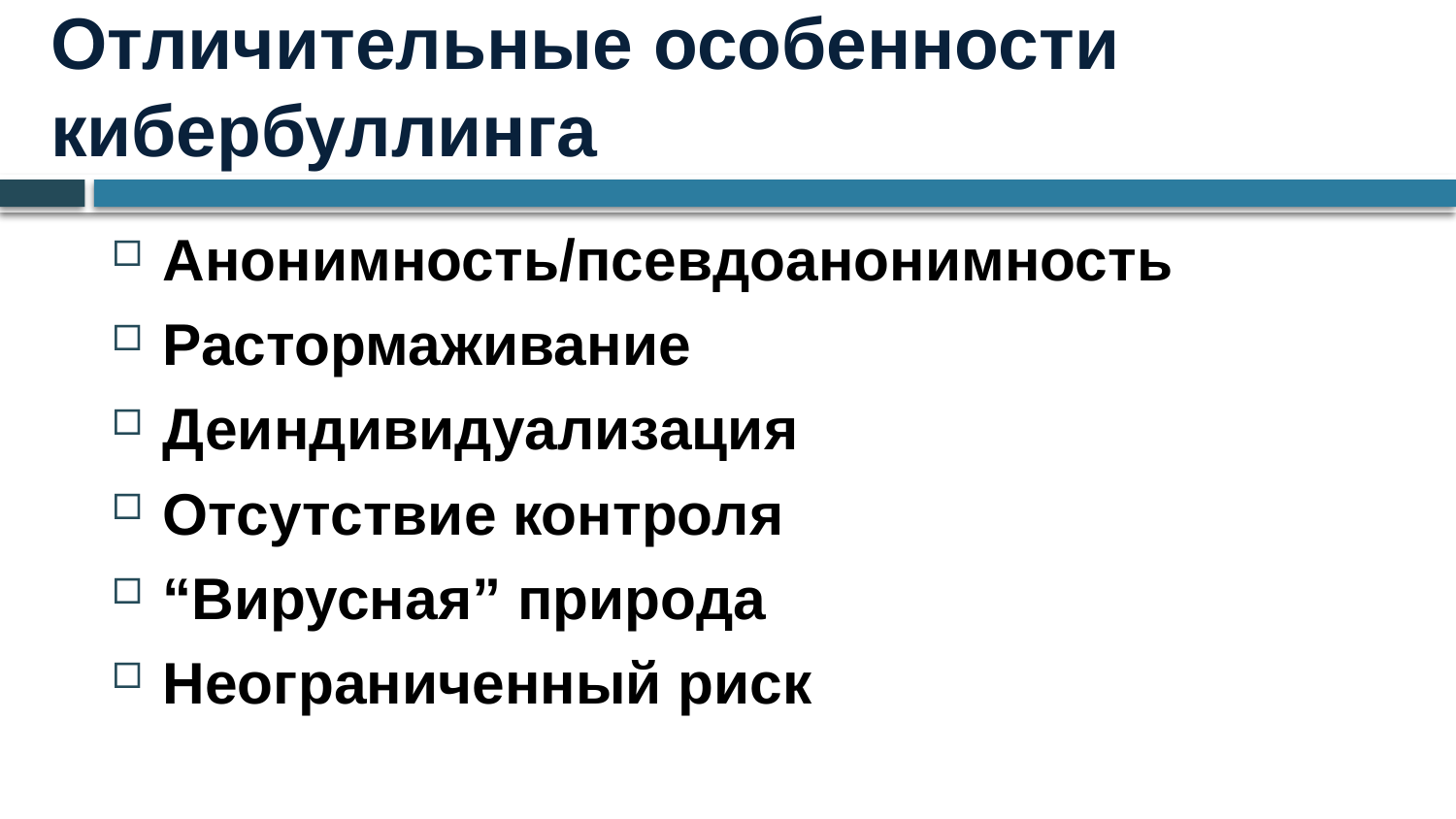

# Отличительные особенности кибербуллинга
Анонимность/псевдоанонимность
Растормаживание
Деиндивидуализация
Отсутствие контроля
“Вирусная” природа
Неограниченный риск